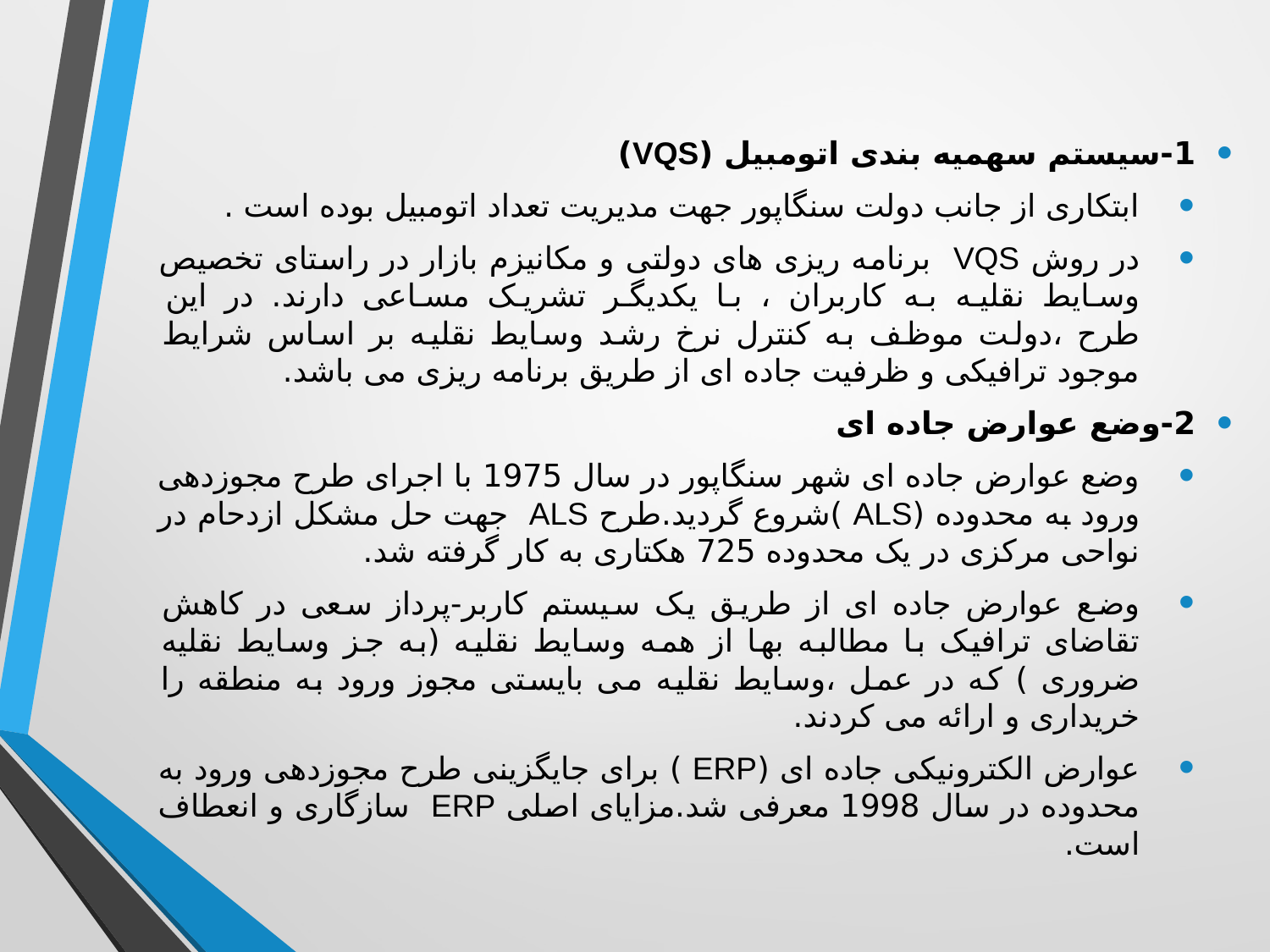

1-سیستم سهمیه بندی اتومبیل (VQS)
ابتکاری از جانب دولت سنگاپور جهت مدیریت تعداد اتومبیل بوده است .
در روش VQS  برنامه ریزی های دولتی و مکانیزم بازار در راستای تخصیص وسایط نقلیه به کاربران ، با یکدیگر تشریک مساعی دارند. در این طرح ،دولت موظف به کنترل نرخ رشد وسایط نقلیه بر اساس شرایط موجود ترافیکی و ظرفیت جاده ای از طریق برنامه ریزی می باشد.
2-وضع عوارض جاده ای
وضع عوارض جاده ای شهر سنگاپور در سال 1975 با اجرای طرح مجوزدهی ورود به محدوده (ALS )شروع گردید.طرح ALS  جهت حل مشکل ازدحام در نواحی مرکزی در یک محدوده 725 هکتاری به کار گرفته شد.
وضع عوارض جاده ای از طریق یک سیستم کاربر-پرداز سعی در کاهش تقاضای ترافیک با مطالبه بها از همه وسایط نقلیه (به جز وسایط نقلیه ضروری ) که در عمل ،وسایط نقلیه می بایستی مجوز ورود به منطقه را خریداری و ارائه می کردند.
عوارض الکترونیکی جاده ای (ERP ) برای جایگزینی طرح مجوزدهی ورود به محدوده در سال 1998 معرفی شد.مزایای اصلی ERP  سازگاری و انعطاف است.